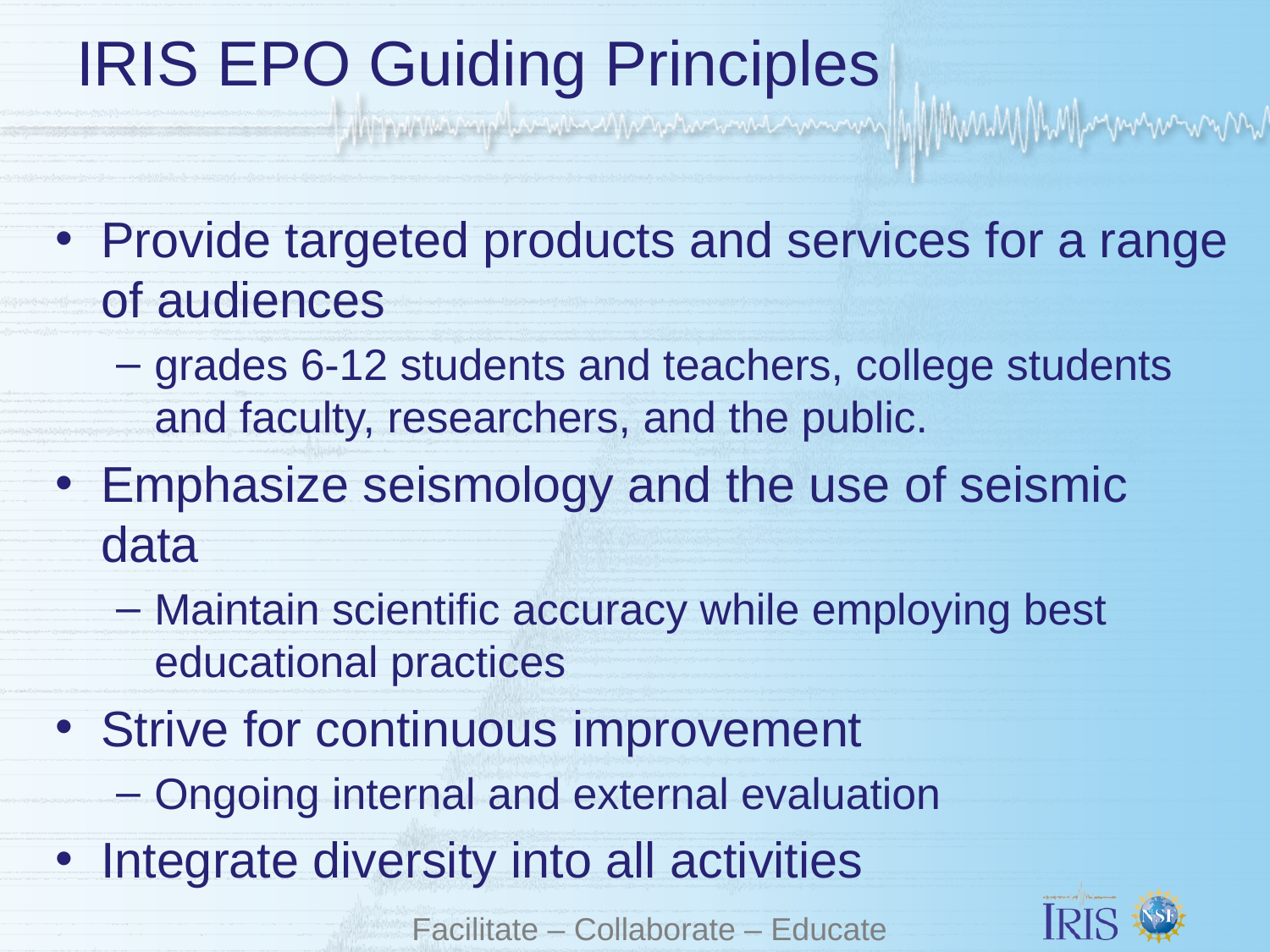

# IRIS EPO Guiding Principles
Provide targeted products and services for a range of audiences
grades 6-12 students and teachers, college students and faculty, researchers, and the public.
Emphasize seismology and the use of seismic data
Maintain scientific accuracy while employing best educational practices
Strive for continuous improvement
Ongoing internal and external evaluation
Integrate diversity into all activities